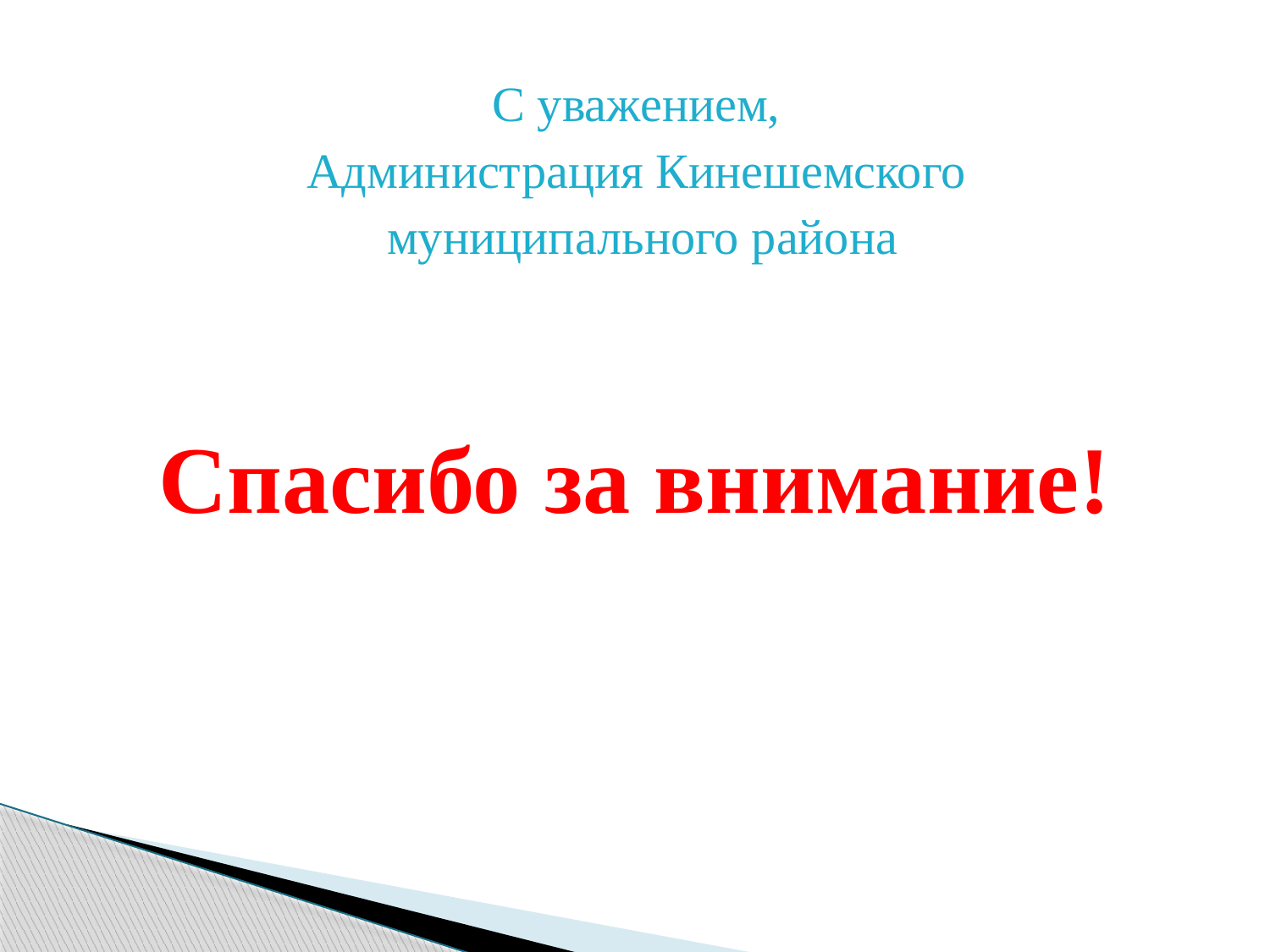

С уважением,
Администрация Кинешемского
муниципального района

Спасибо за внимание!